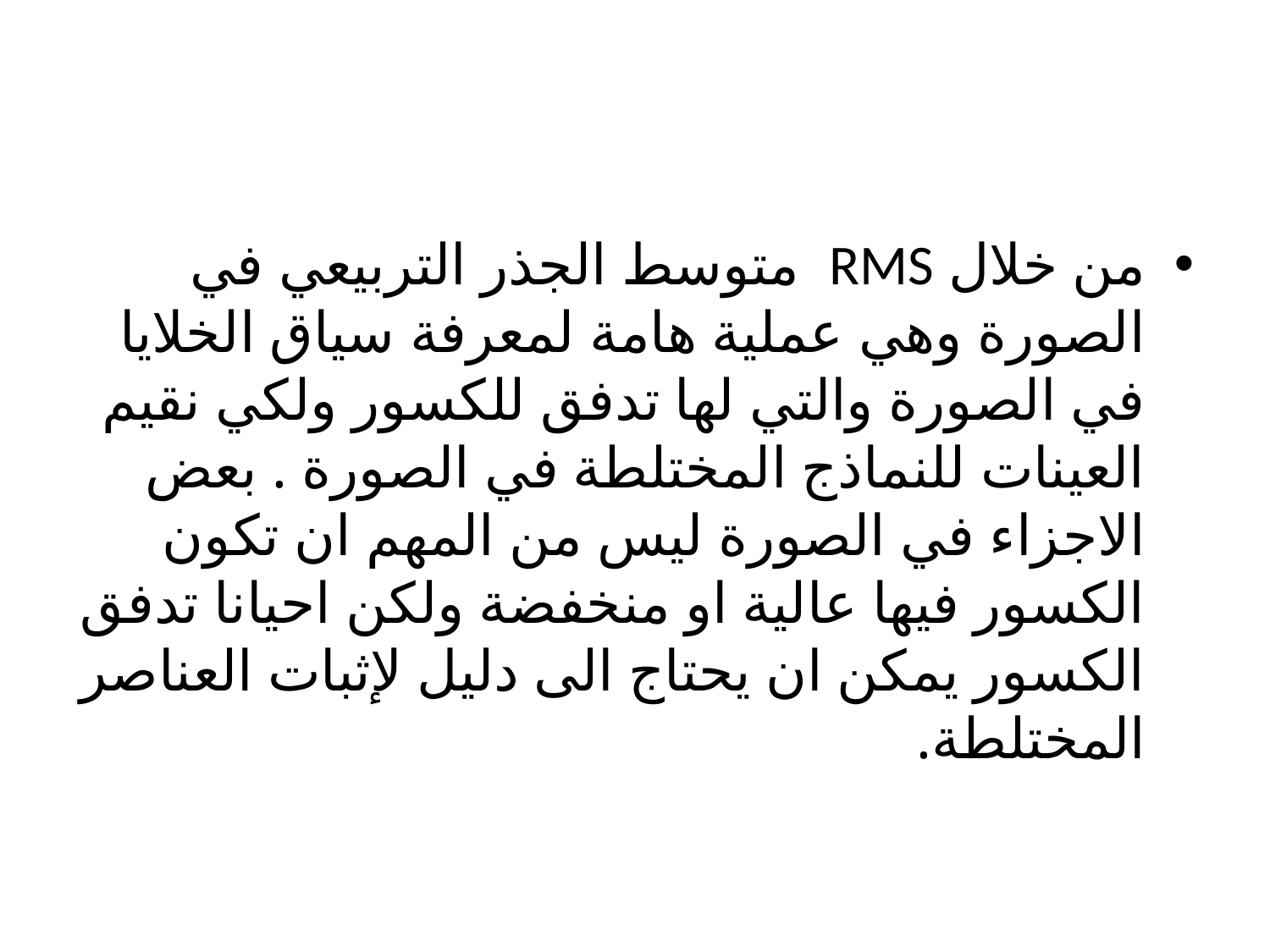

من خلال RMS  متوسط الجذر التربيعي في الصورة وهي عملية هامة لمعرفة سياق الخلايا في الصورة والتي لها تدفق للكسور ولكي نقيم العينات للنماذج المختلطة في الصورة . بعض الاجزاء في الصورة ليس من المهم ان تكون الكسور فيها عالية او منخفضة ولكن احيانا تدفق الكسور يمكن ان يحتاج الى دليل لإثبات العناصر المختلطة.